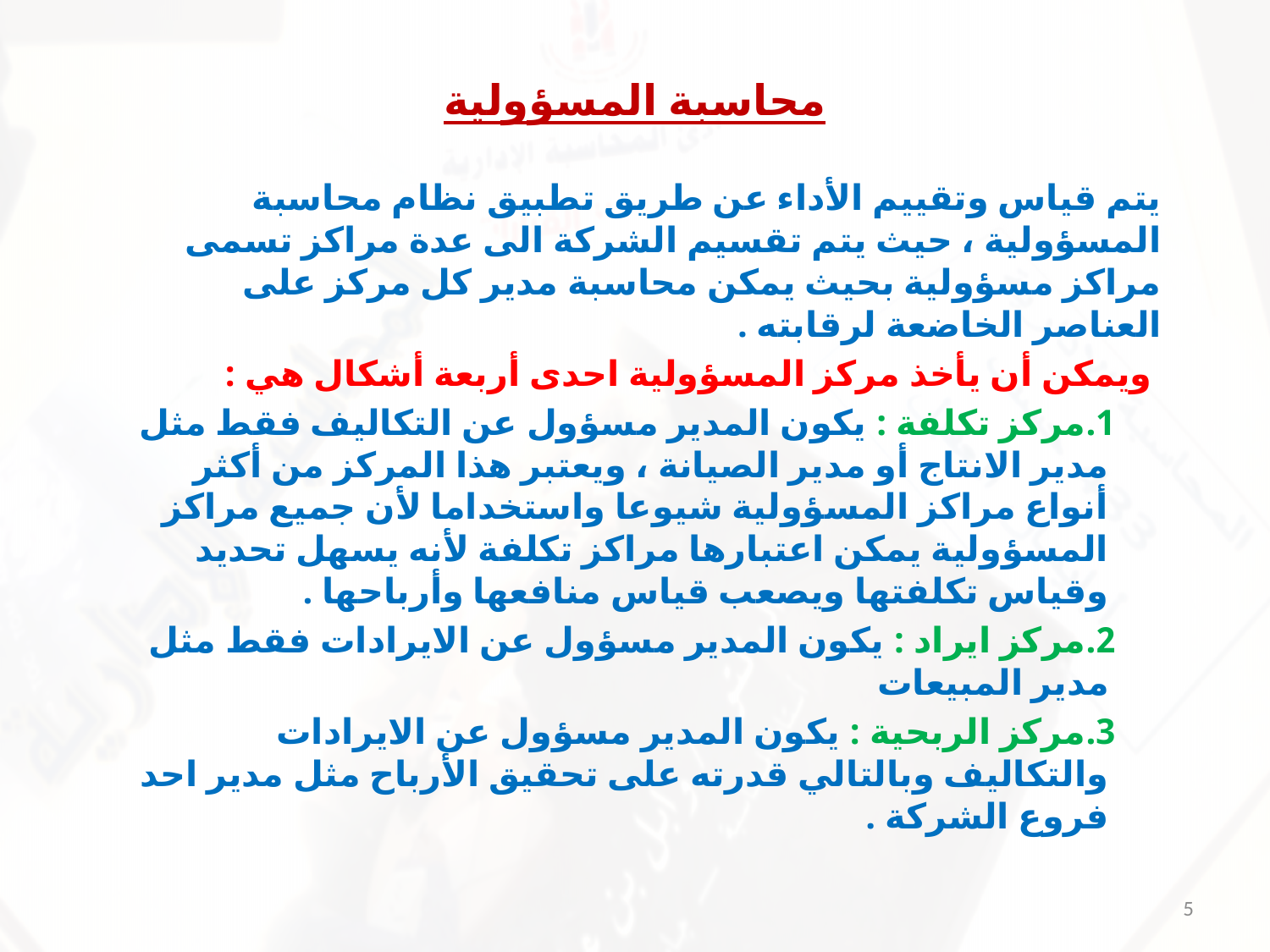

# محاسبة المسؤولية
يتم قياس وتقييم الأداء عن طريق تطبيق نظام محاسبة المسؤولية ، حيث يتم تقسيم الشركة الى عدة مراكز تسمى مراكز مسؤولية بحيث يمكن محاسبة مدير كل مركز على العناصر الخاضعة لرقابته .
 ويمكن أن يأخذ مركز المسؤولية احدى أربعة أشكال هي :
مركز تكلفة : يكون المدير مسؤول عن التكاليف فقط مثل مدير الانتاج أو مدير الصيانة ، ويعتبر هذا المركز من أكثر أنواع مراكز المسؤولية شيوعا واستخداما لأن جميع مراكز المسؤولية يمكن اعتبارها مراكز تكلفة لأنه يسهل تحديد وقياس تكلفتها ويصعب قياس منافعها وأرباحها .
مركز ايراد : يكون المدير مسؤول عن الايرادات فقط مثل مدير المبيعات
مركز الربحية : يكون المدير مسؤول عن الايرادات والتكاليف وبالتالي قدرته على تحقيق الأرباح مثل مدير احد فروع الشركة .
5